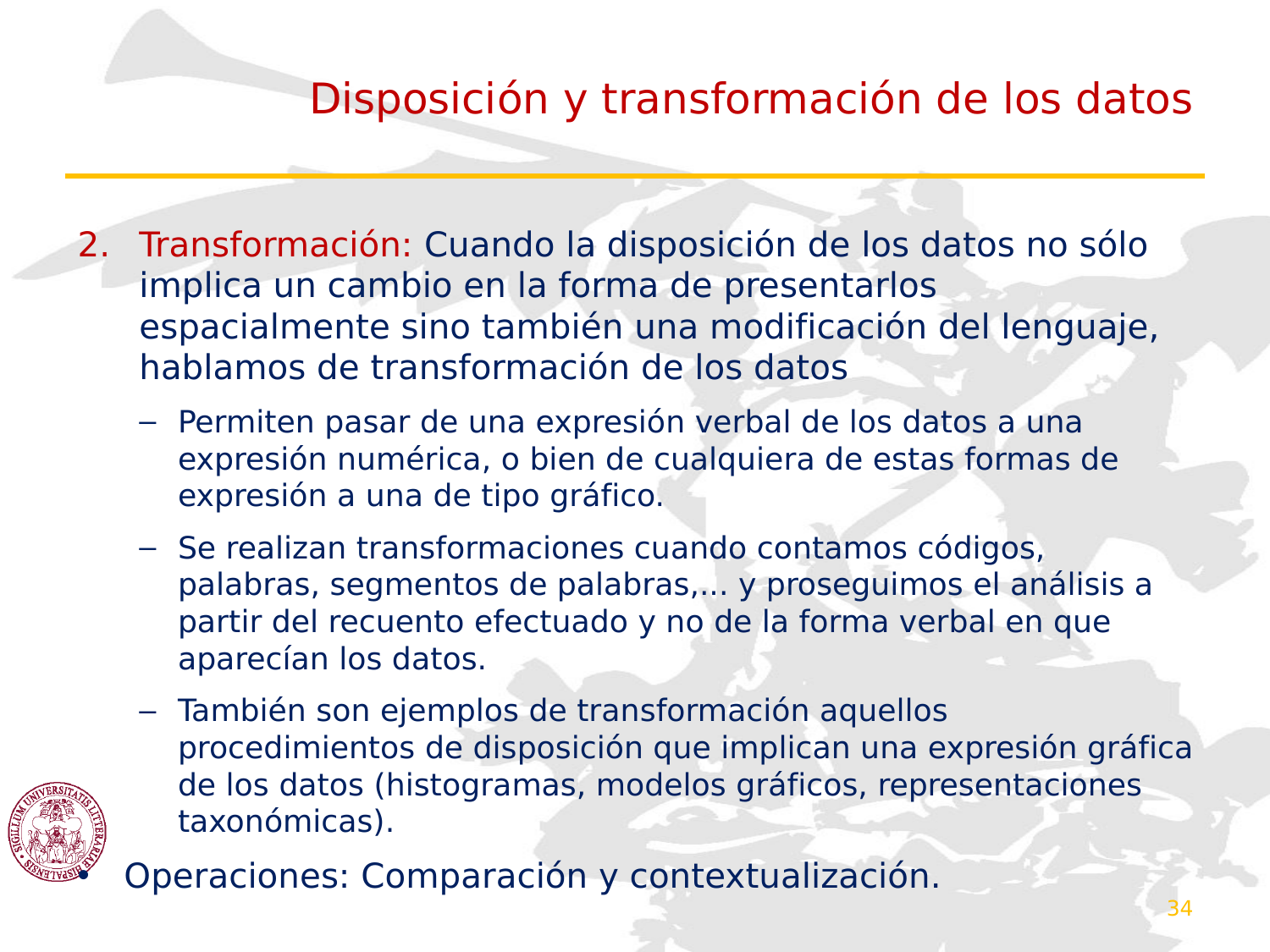

# Disposición y transformación de los datos
Transformación: Cuando la disposición de los datos no sólo implica un cambio en la forma de presentarlos espacialmente sino también una modificación del lenguaje, hablamos de transformación de los datos
Permiten pasar de una expresión verbal de los datos a una expresión numérica, o bien de cualquiera de estas formas de expresión a una de tipo gráfico.
Se realizan transformaciones cuando contamos códigos, palabras, segmentos de palabras,... y proseguimos el análisis a partir del recuento efectuado y no de la forma verbal en que aparecían los datos.
También son ejemplos de transformación aquellos procedimientos de disposición que implican una expresión gráfica de los datos (histogramas, modelos gráficos, representaciones taxonómicas).
Operaciones: Comparación y contextualización.
34